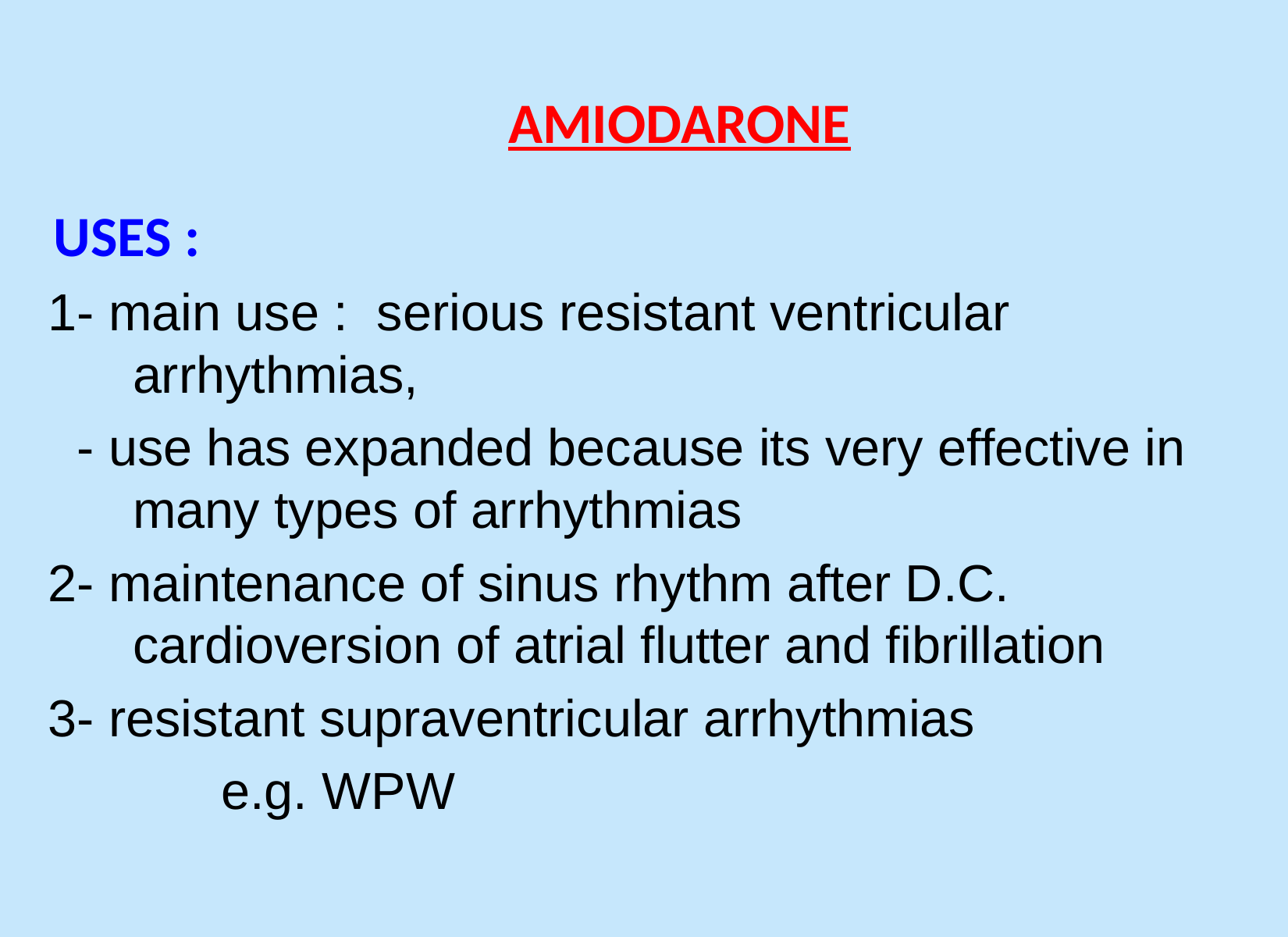

AMIODARONE

 USES :
1- main use :  serious resistant ventricular arrhythmias,
  - use has expanded because its very effective in many types of arrhythmias
2- maintenance of sinus rhythm after D.C. cardioversion of atrial flutter and fibrillation
3- resistant supraventricular arrhythmias
            e.g. WPW
#